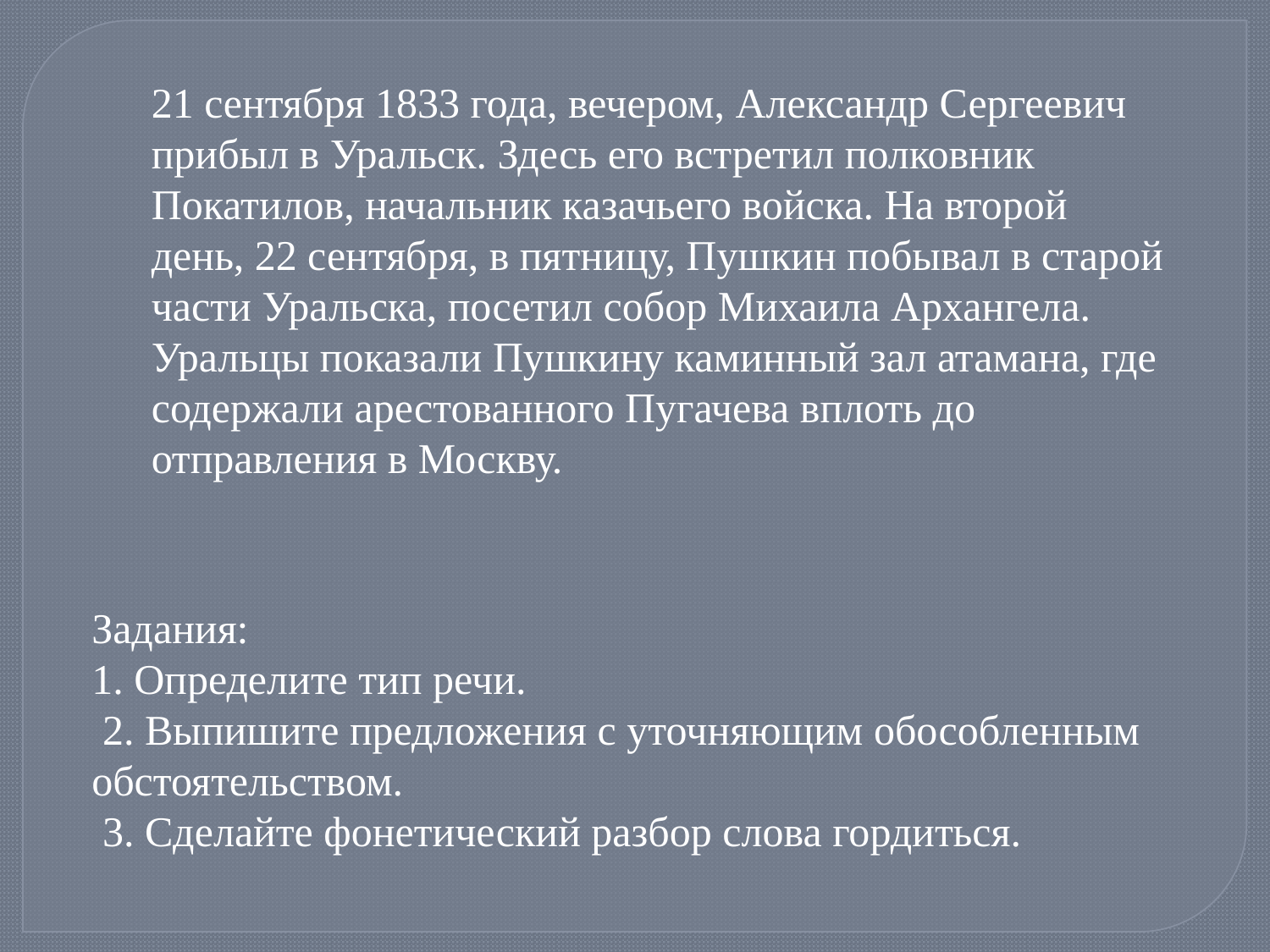

21 сентября 1833 года, вечером, Александр Сергеевич прибыл в Уральск. Здесь его встретил полковник Покатилов, начальник казачьего войска. На второй день, 22 сентября, в пятницу, Пушкин побывал в старой части Уральска, посетил собор Михаила Архангела. Уральцы показали Пушкину каминный зал атамана, где содержали арестованного Пугачева вплоть до отправления в Москву.
Задания:
1. Определите тип речи.
 2. Выпишите предложения с уточняющим обособленным обстоятельством.
 3. Сделайте фонетический разбор слова гордиться.